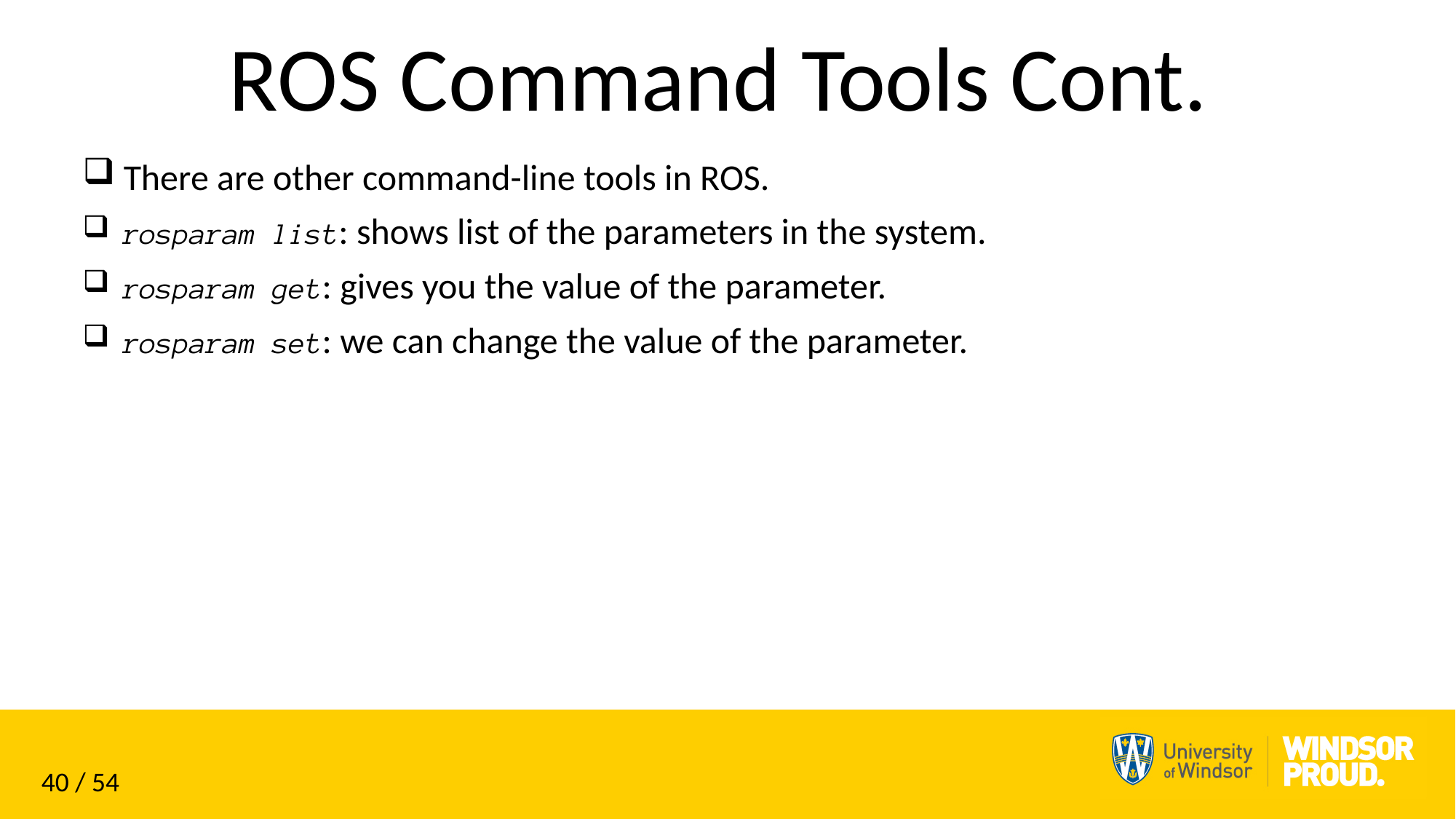

# ROS Command Tools Cont.
There are other command-line tools in ROS.
rosparam list: shows list of the parameters in the system.
rosparam get: gives you the value of the parameter.
rosparam set: we can change the value of the parameter.

40